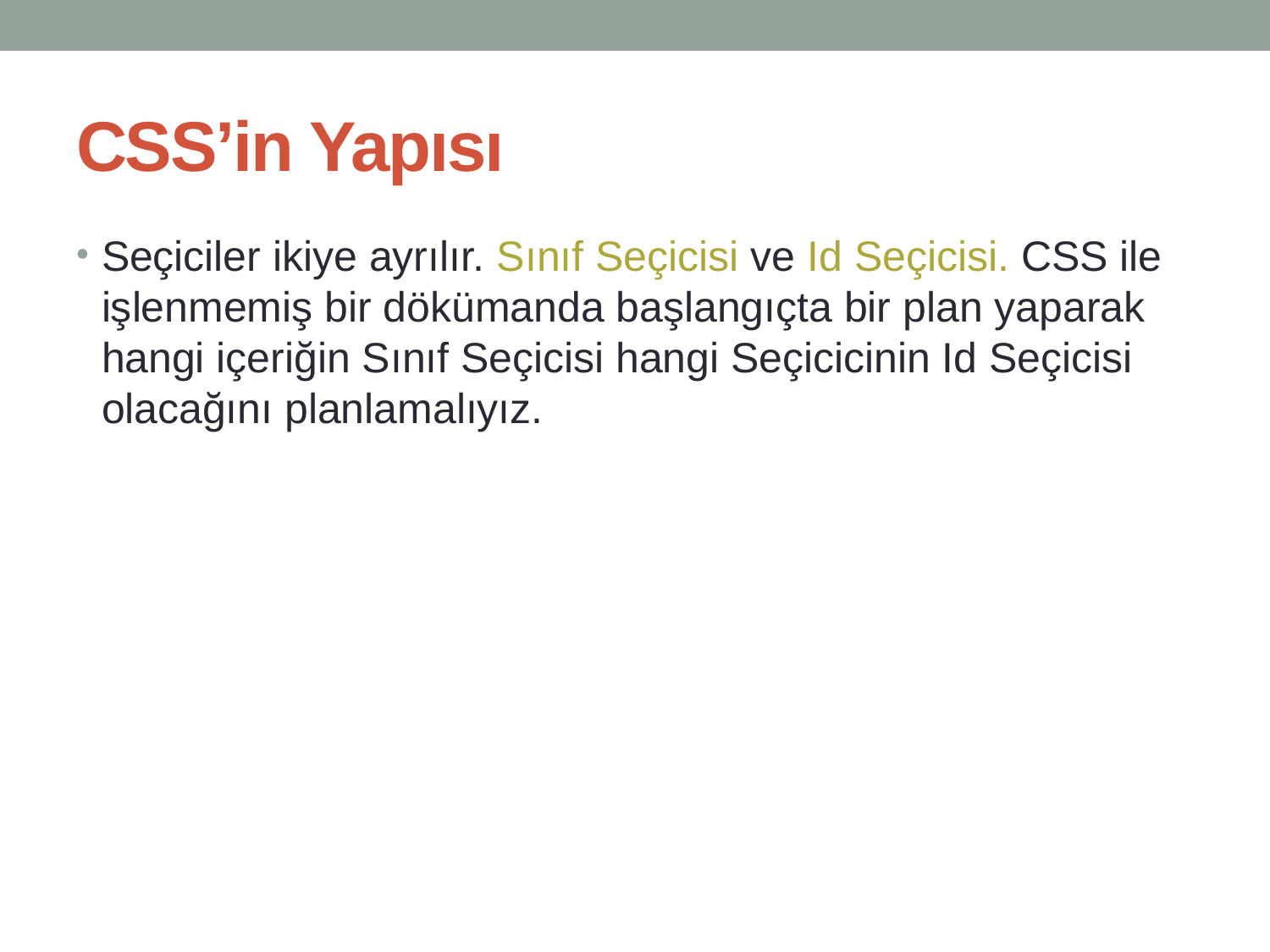

# CSS’in Yapısı
Seçiciler ikiye ayrılır. Sınıf Seçicisi ve Id Seçicisi. CSS ile işlenmemiş bir dökümanda başlangıçta bir plan yaparak hangi içeriğin Sınıf Seçicisi hangi Seçicicinin Id Seçicisi olacağını planlamalıyız.